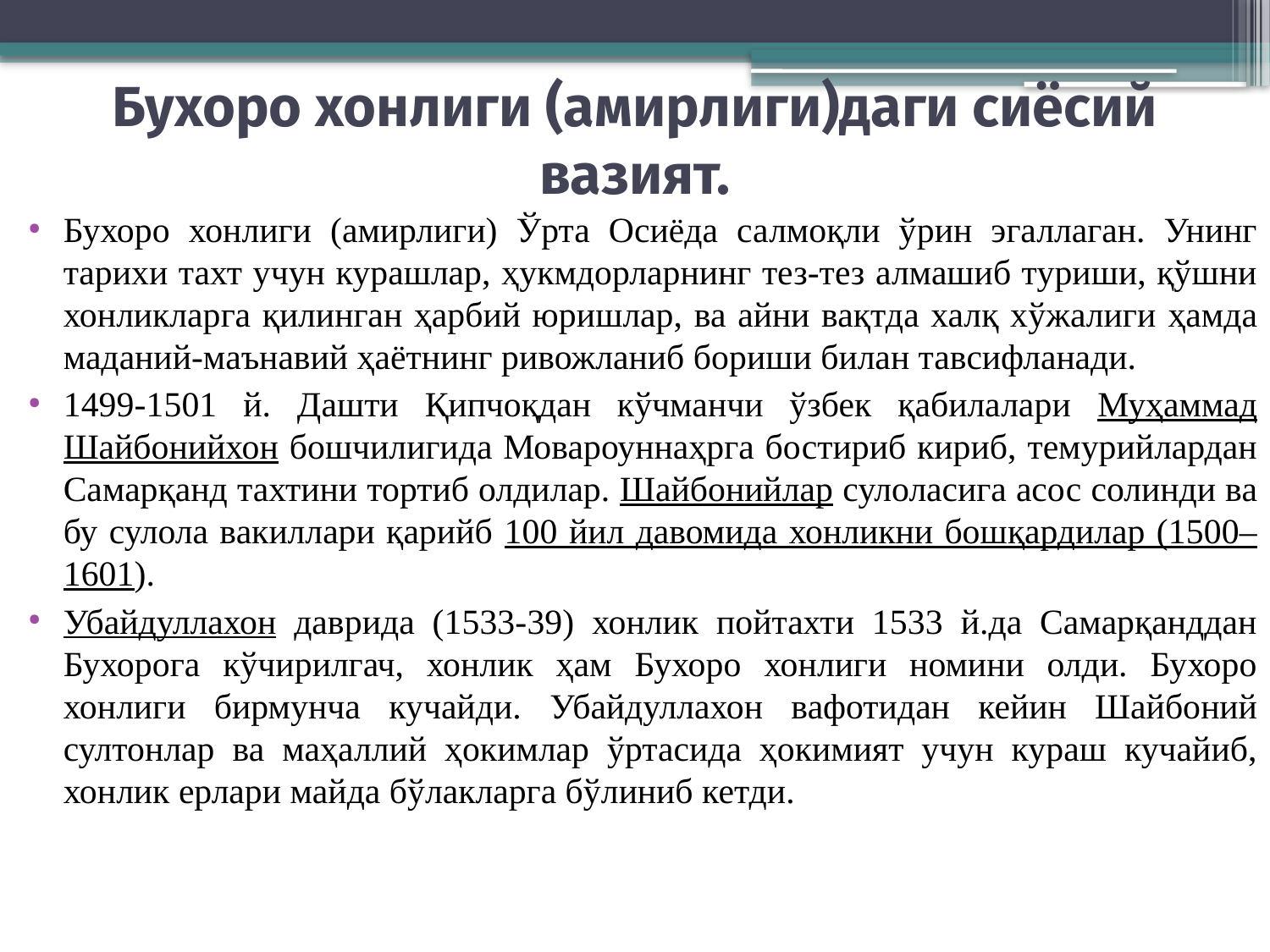

# Бухоро хонлиги (амирлиги)даги сиёсий вазият.
Бухоро хонлиги (амирлиги) Ўрта Осиёда салмоқли ўрин эгаллаган. Унинг тарихи тахт учун курашлар, ҳукмдорларнинг тез-тез алмашиб туриши, қўшни хонликларга қилинган ҳарбий юришлар, ва айни вақтда халқ хўжалиги ҳамда маданий-маънавий ҳаётнинг ривожланиб бориши билан тавсифланади.
1499-1501 й. Дашти Қипчоқдан кўчманчи ўзбек қабилалари Муҳаммад Шайбонийхон бошчилигида Мовароуннаҳрга бостириб кириб, темурийлардан Самарқанд тахтини тортиб олдилар. Шайбонийлар сулоласига асос солинди ва бу сулола вакиллари қарийб 100 йил давомида хонликни бошқардилар (1500–1601).
Убайдуллахон даврида (1533-39) хонлик пойтахти 1533 й.да Самарқанддан Бухорога кўчирилгач, хонлик ҳам Бухоро хонлиги номини олди. Бухоро хонлиги бирмунча кучайди. Убайдуллахон вафотидан кейин Шайбоний султонлар ва маҳаллий ҳокимлар ўртасида ҳокимият учун кураш кучайиб, хонлик ерлари майда бўлакларга бўлиниб кетди.